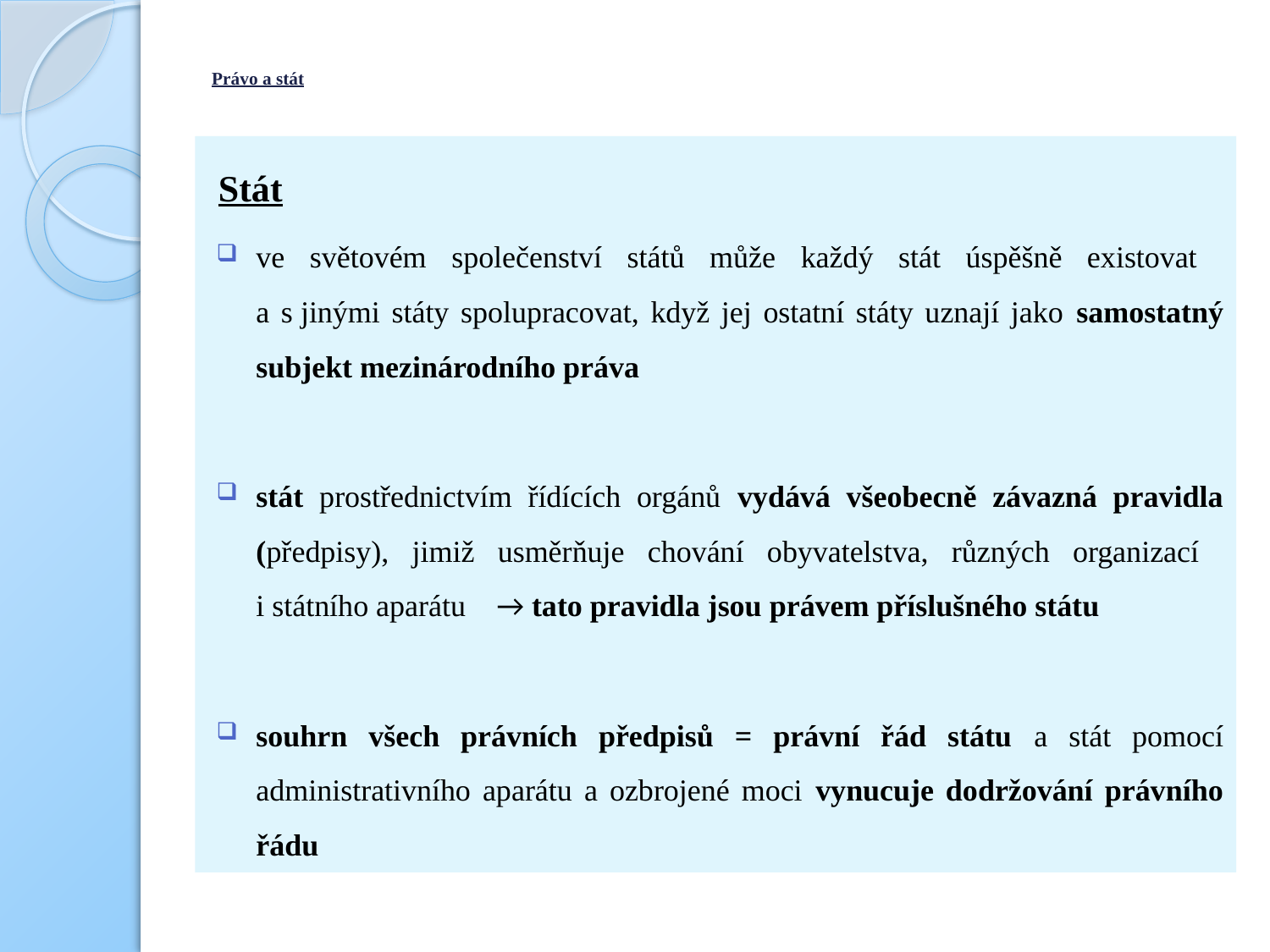

# Právo a stát
Stát
ve světovém společenství států může každý stát úspěšně existovat
a s jinými státy spolupracovat, když jej ostatní státy uznají jako samostatný subjekt mezinárodního práva

stát prostřednictvím řídících orgánů vydává všeobecně závazná pravidla (předpisy), jimiž usměrňuje chování obyvatelstva, různých organizací
i státního aparátu    → tato pravidla jsou právem příslušného státu

souhrn všech právních předpisů = právní řád státu a stát pomocí administrativního aparátu a ozbrojené moci vynucuje dodržování právního řádu